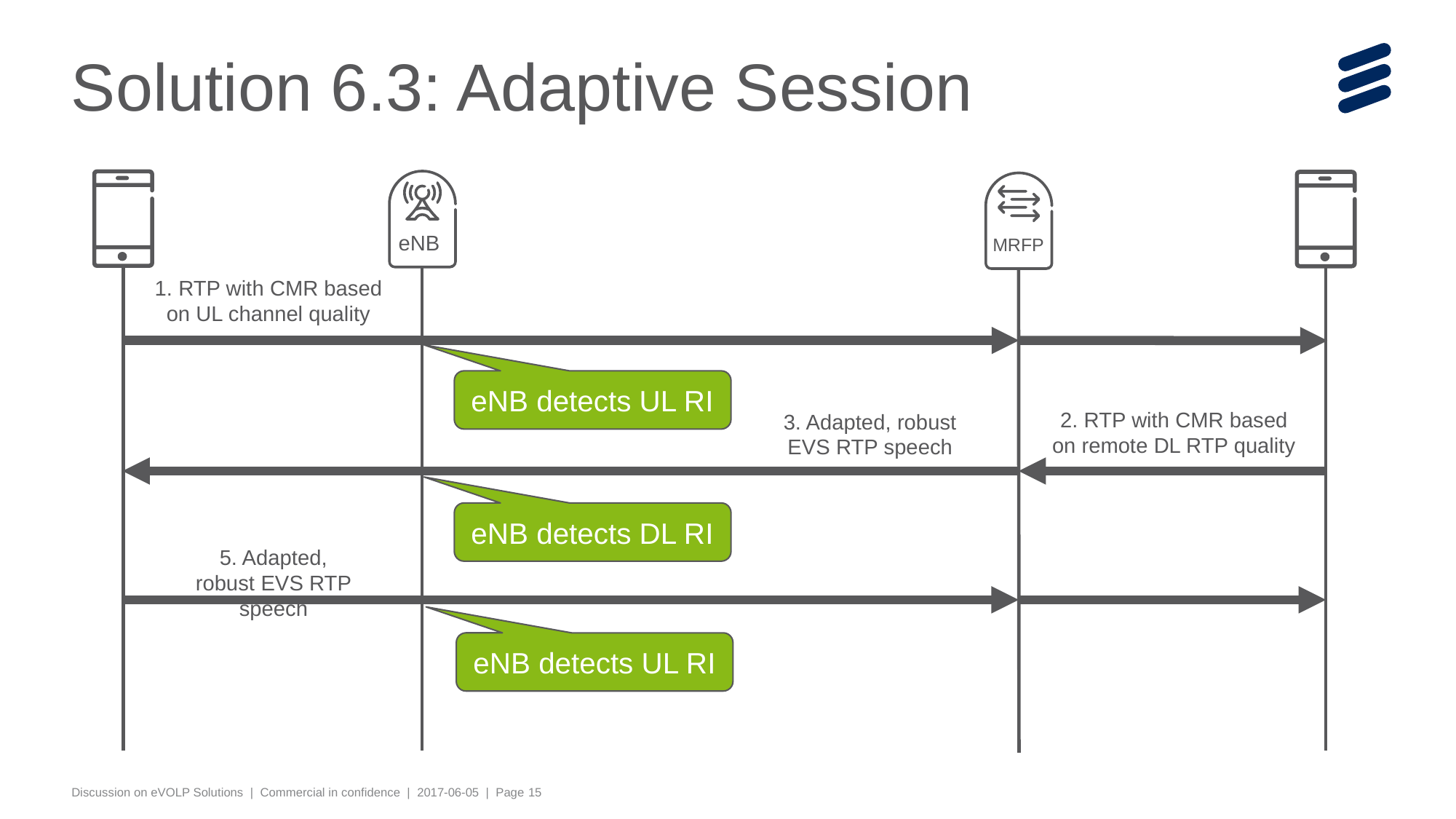

# Solution 6.3: Adaptive Session

eNB

MRFP
1. RTP with CMR based
on UL channel quality
eNB detects UL RI
2. RTP with CMR based
on remote DL RTP quality
3. Adapted, robust EVS RTP speech
eNB detects DL RI
5. Adapted, robust EVS RTP speech
eNB detects UL RI